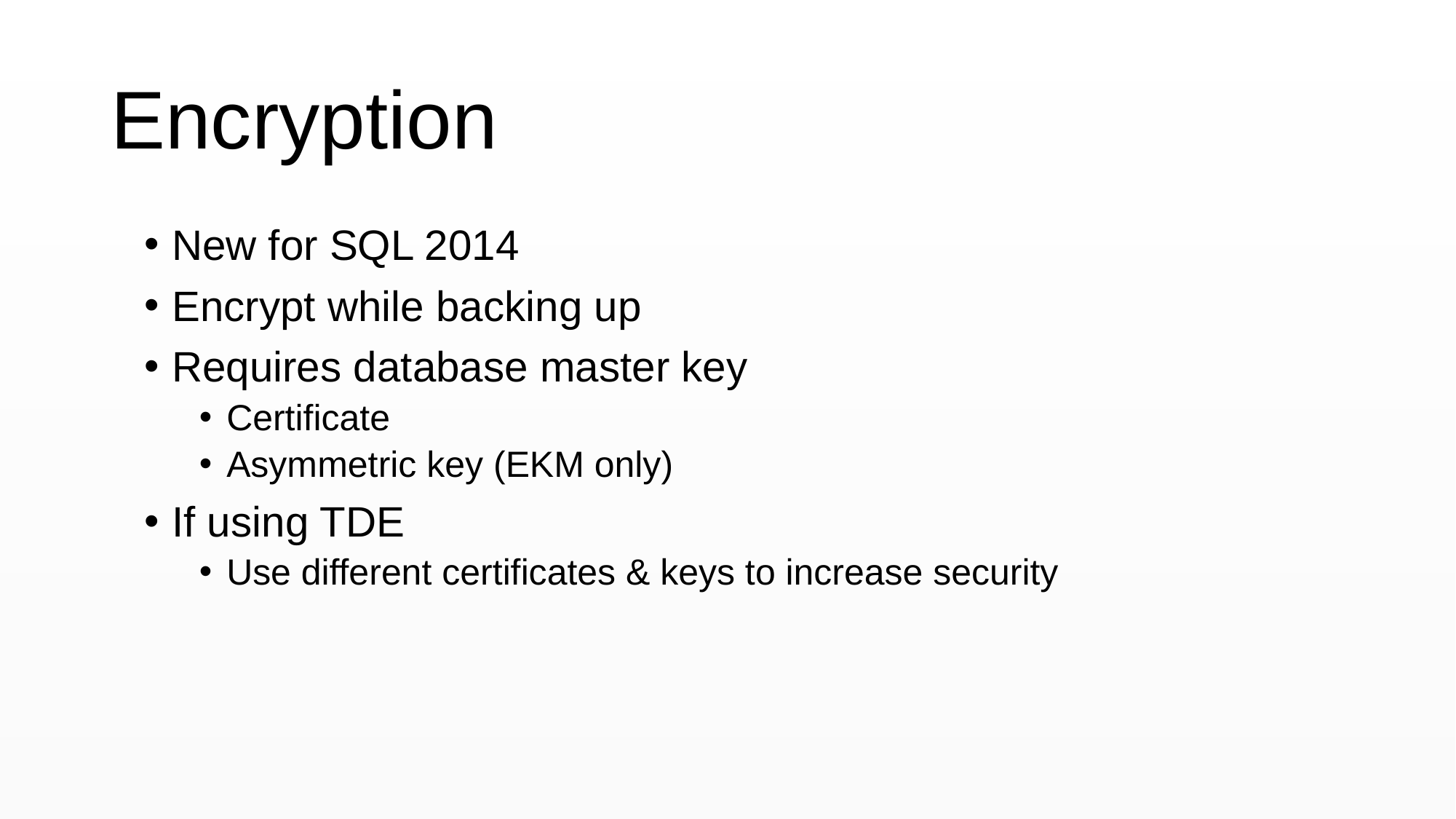

# Encryption
New for SQL 2014
Encrypt while backing up
Requires database master key
Certificate
Asymmetric key (EKM only)
If using TDE
Use different certificates & keys to increase security